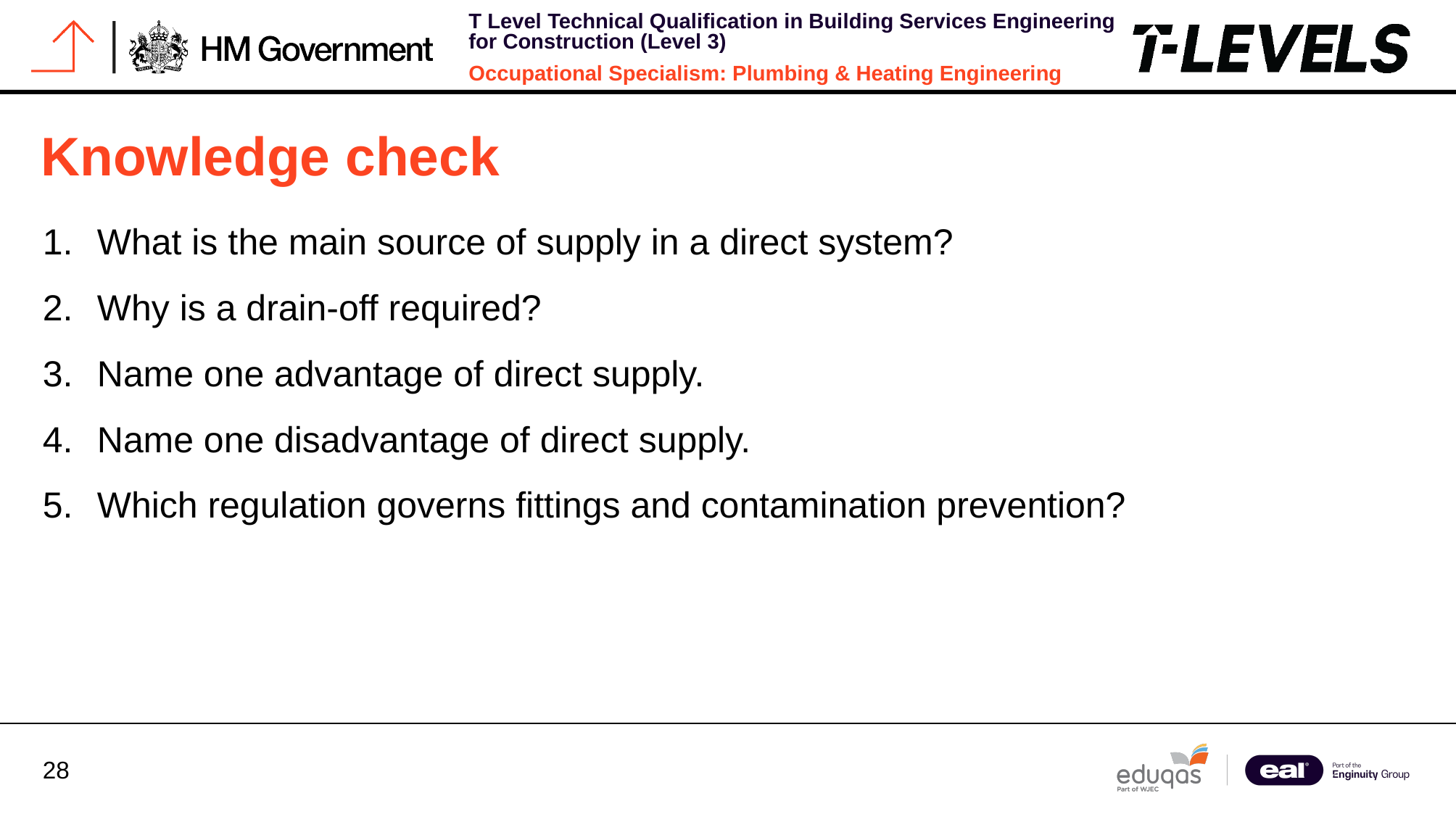

# Knowledge check
What is the main source of supply in a direct system?
Why is a drain-off required?
Name one advantage of direct supply.
Name one disadvantage of direct supply.
Which regulation governs fittings and contamination prevention?